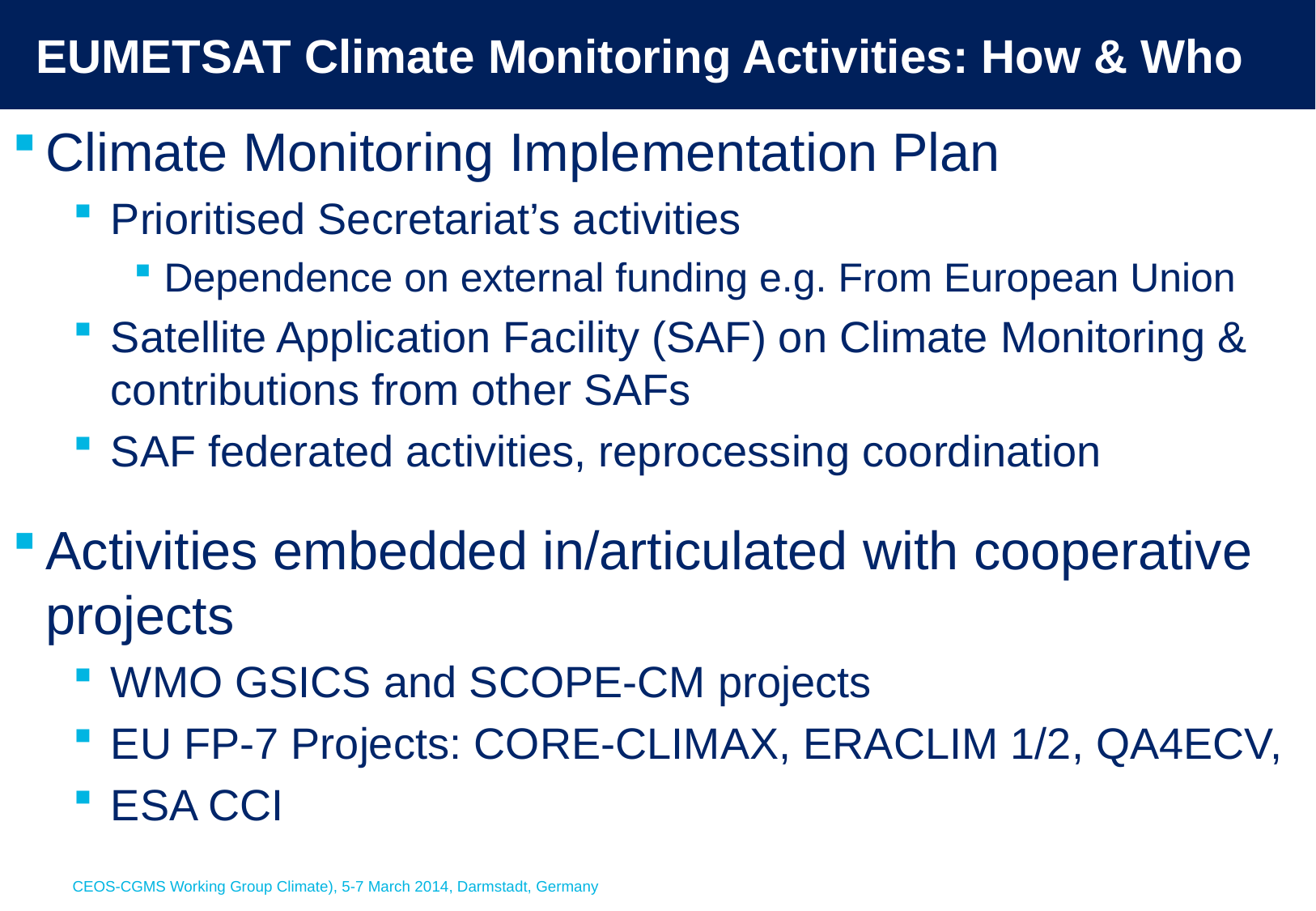

# EUMETSAT Climate Monitoring Activities: How & Who
Climate Monitoring Implementation Plan
Prioritised Secretariat’s activities
Dependence on external funding e.g. From European Union
Satellite Application Facility (SAF) on Climate Monitoring & contributions from other SAFs
SAF federated activities, reprocessing coordination

Activities embedded in/articulated with cooperative projects
WMO GSICS and SCOPE-CM projects
EU FP-7 Projects: CORE-CLIMAX, ERACLIM 1/2, QA4ECV,
ESA CCI